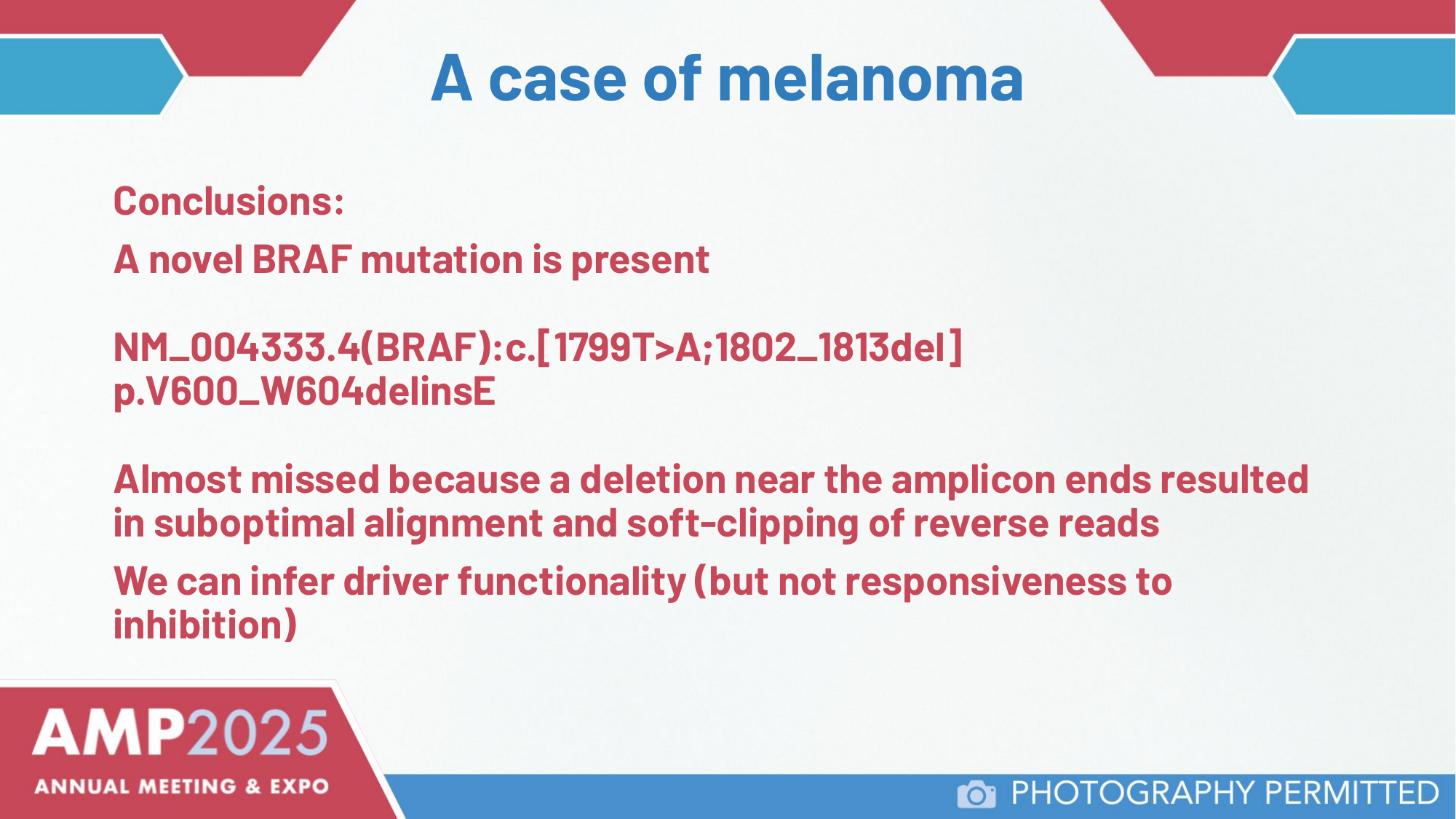

A case of melanoma
Conclusions:
A novel BRAF mutation is present
NM_004333.4(BRAF):c.[1799T>A;1802_1813del] p.V600_W604delinsE
Almost missed because a deletion near the amplicon ends resulted in suboptimal alignment and soft-clipping of reverse reads
We can infer driver functionality (but not responsiveness to inhibition)